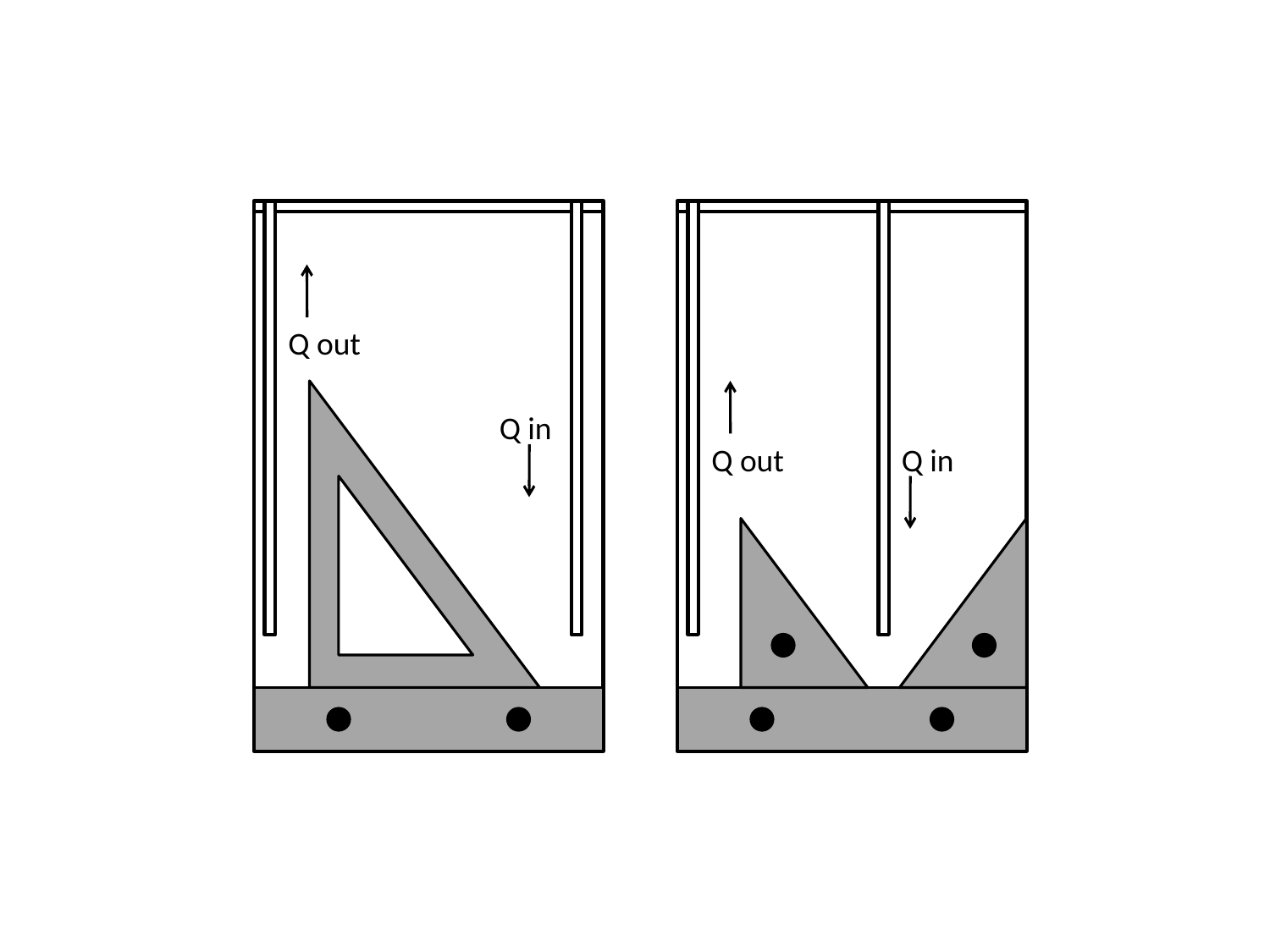

Q out

Q in
Q out
Q in